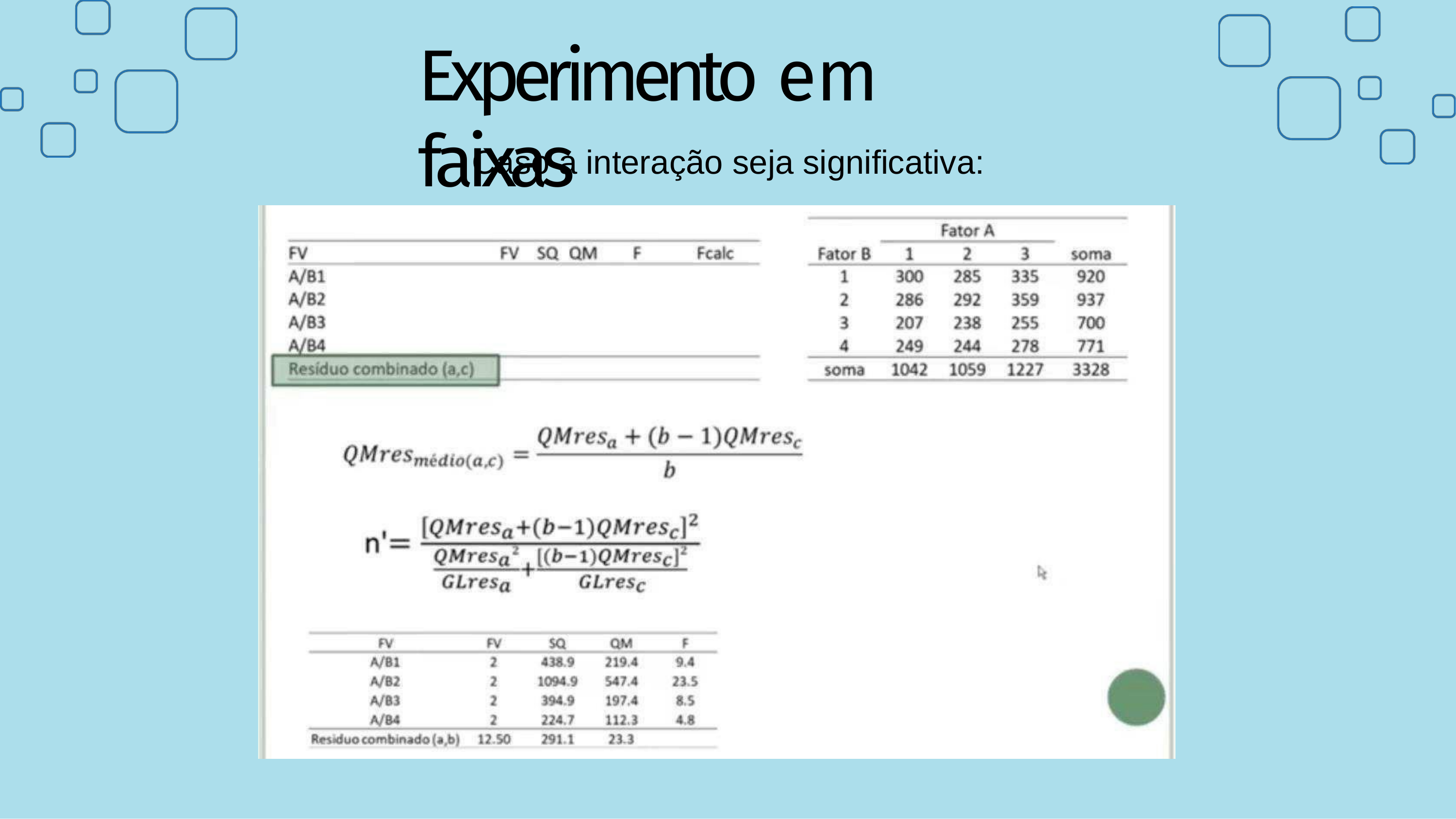

# Experimento	em	faixas
Caso a interação seja significativa: